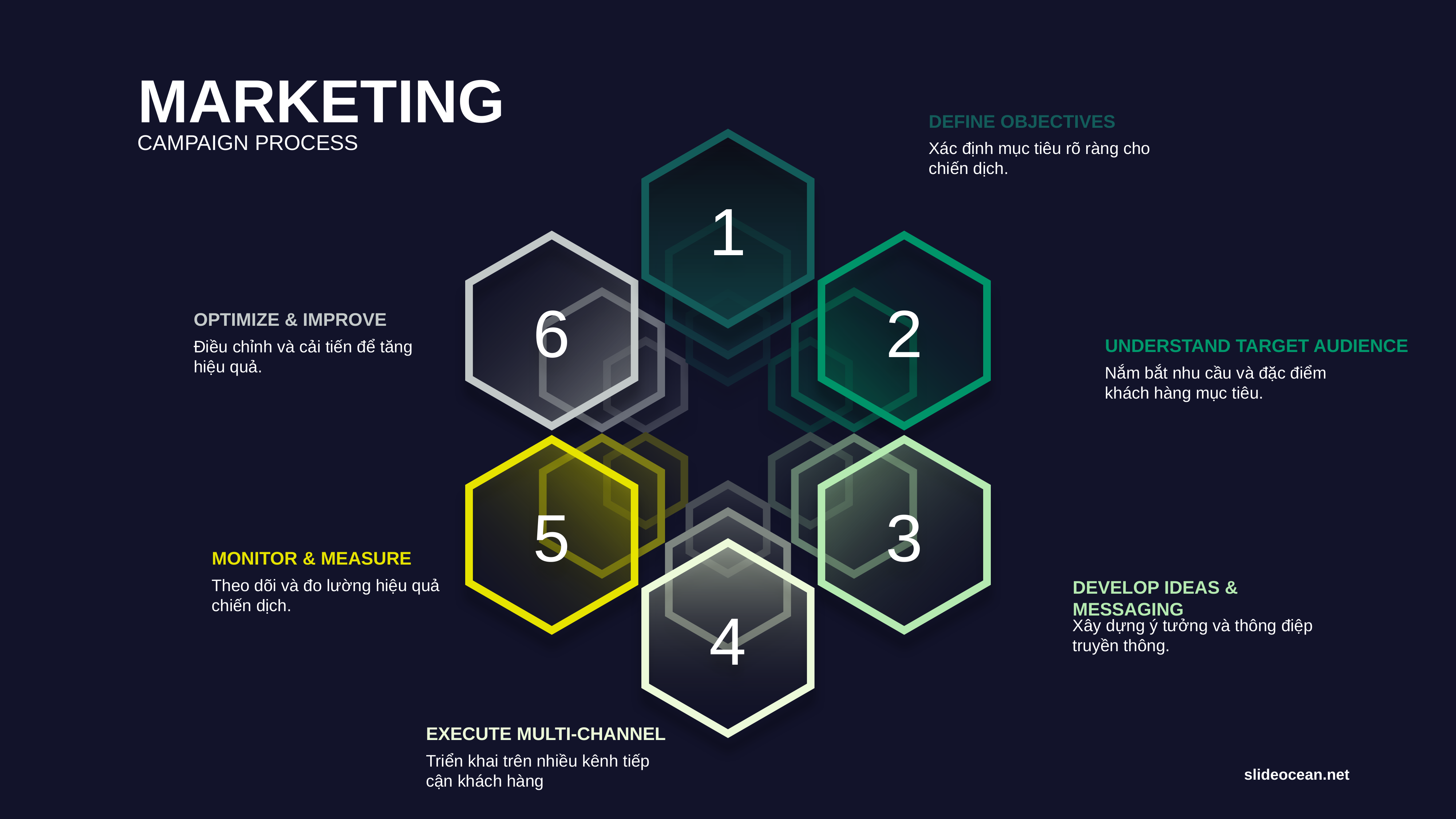

MARKETING

DEFINE OBJECTIVES
CAMPAIGN PROCESS
1
Xác định mục tiêu rõ ràng cho chiến dịch.

6
2

OPTIMIZE & IMPROVE
UNDERSTAND TARGET AUDIENCE
Điều chỉnh và cải tiến để tăng hiệu quả.
Nắm bắt nhu cầu và đặc điểm khách hàng mục tiêu.
5
3
4
MONITOR & MEASURE
Theo dõi và đo lường hiệu quả chiến dịch.
DEVELOP IDEAS & MESSAGING
Xây dựng ý tưởng và thông điệp truyền thông.
EXECUTE MULTI-CHANNEL
Triển khai trên nhiều kênh tiếp cận khách hàng
slideocean.net